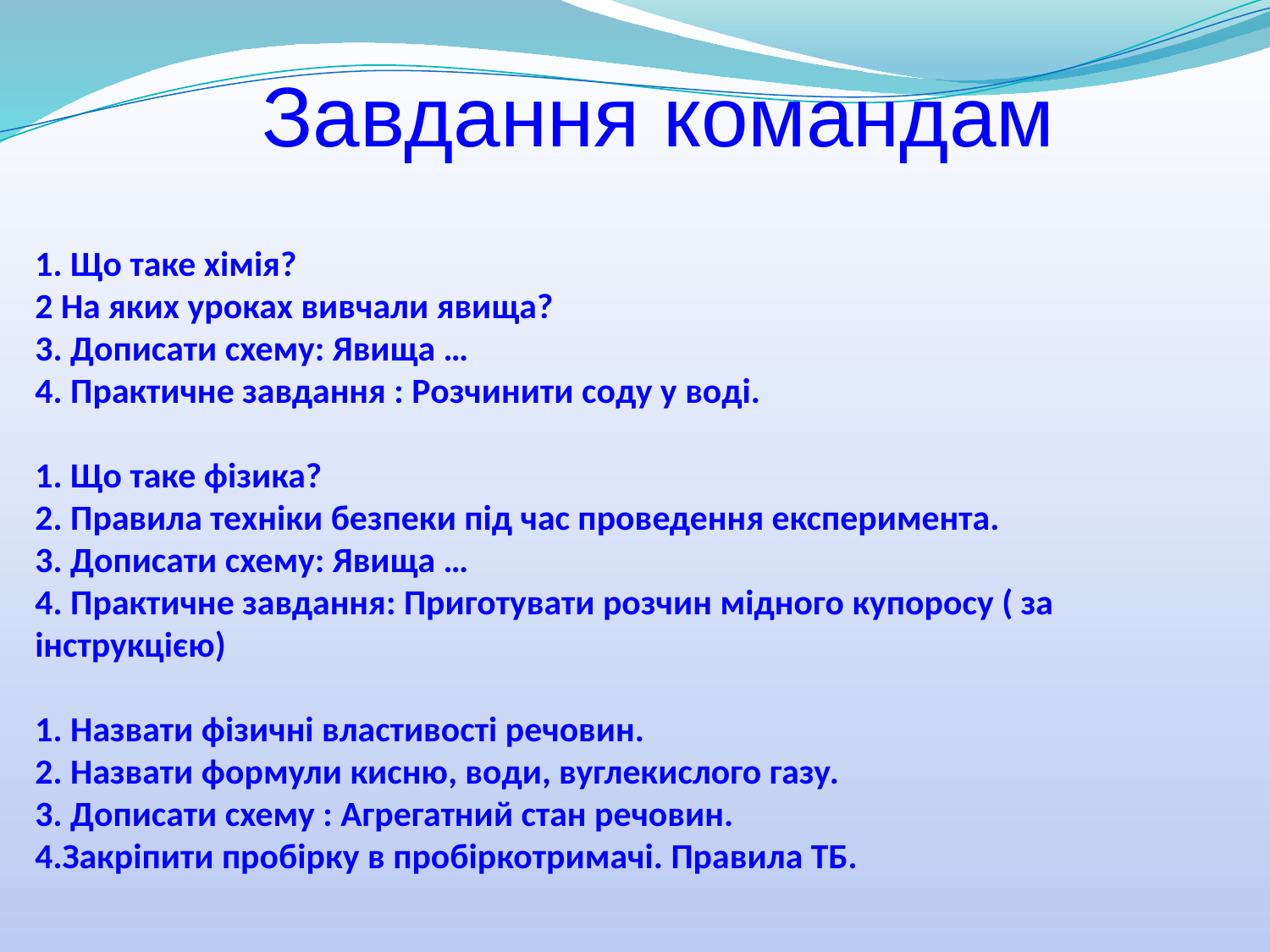

Завдання командам
# 1. Що таке хімія? 2 На яких уроках вивчали явища? 3. Дописати схему: Явища … 4. Практичне завдання : Розчинити соду у воді. 1. Що таке фізика? 2. Правила техніки безпеки під час проведення експеримента. 3. Дописати схему: Явища … 4. Практичне завдання: Приготувати розчин мідного купоросу ( за інструкцією) 1. Назвати фізичні властивості речовин. 2. Назвати формули кисню, води, вуглекислого газу. 3. Дописати схему : Агрегатний стан речовин. 4.Закріпити пробірку в пробіркотримачі. Правила ТБ.